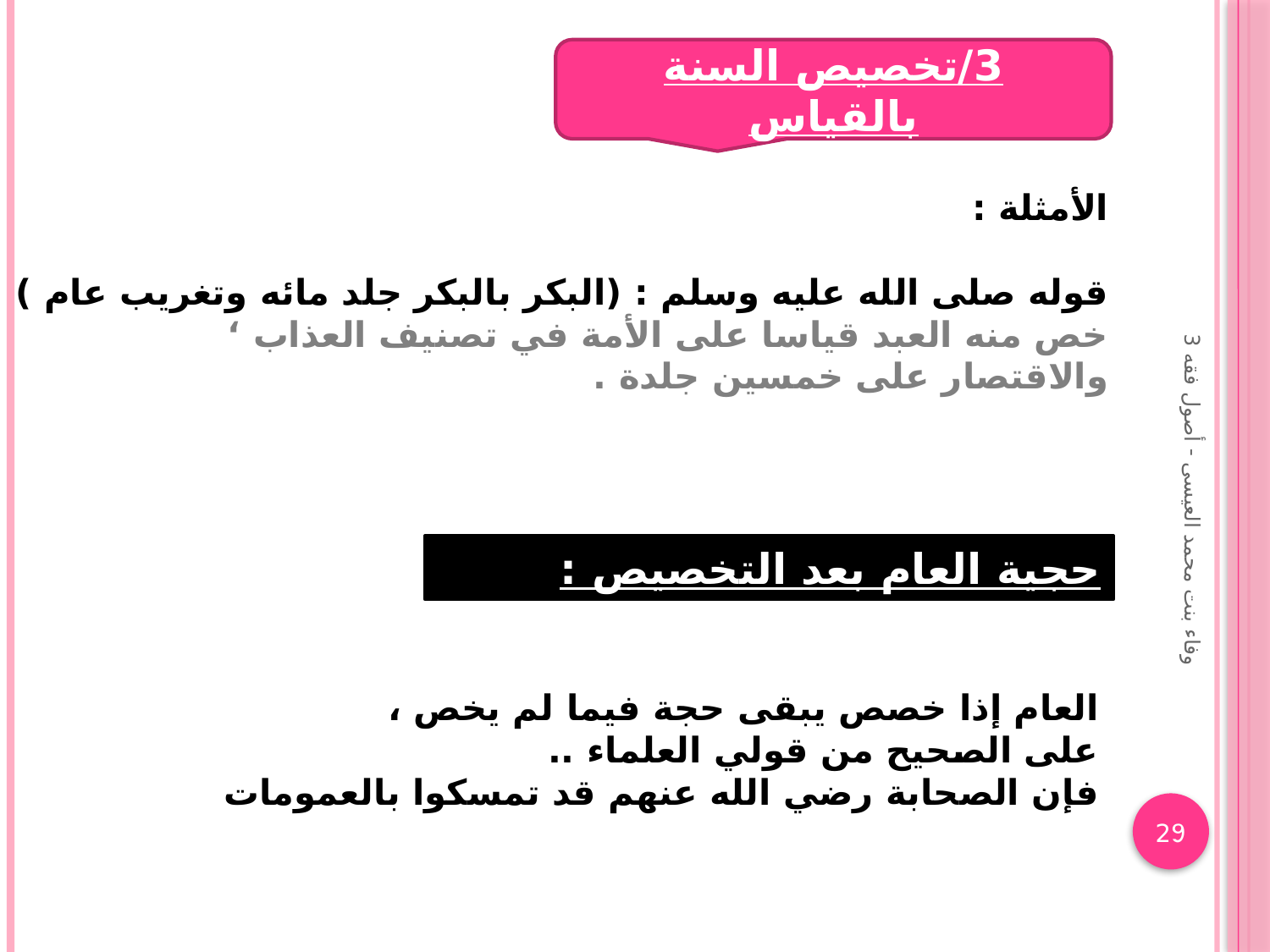

3/تخصيص السنة بالقياس
الأمثلة :

قوله صلى الله عليه وسلم : (البكر بالبكر جلد مائه وتغريب عام )
خص منه العبد قياسا على الأمة في تصنيف العذاب ‘
والاقتصار على خمسين جلدة .

وفاء بنت محمد العيسى - أصول فقه 3
حجية العام بعد التخصيص :
العام إذا خصص يبقى حجة فيما لم يخص ،
على الصحيح من قولي العلماء ..
فإن الصحابة رضي الله عنهم قد تمسكوا بالعمومات
29